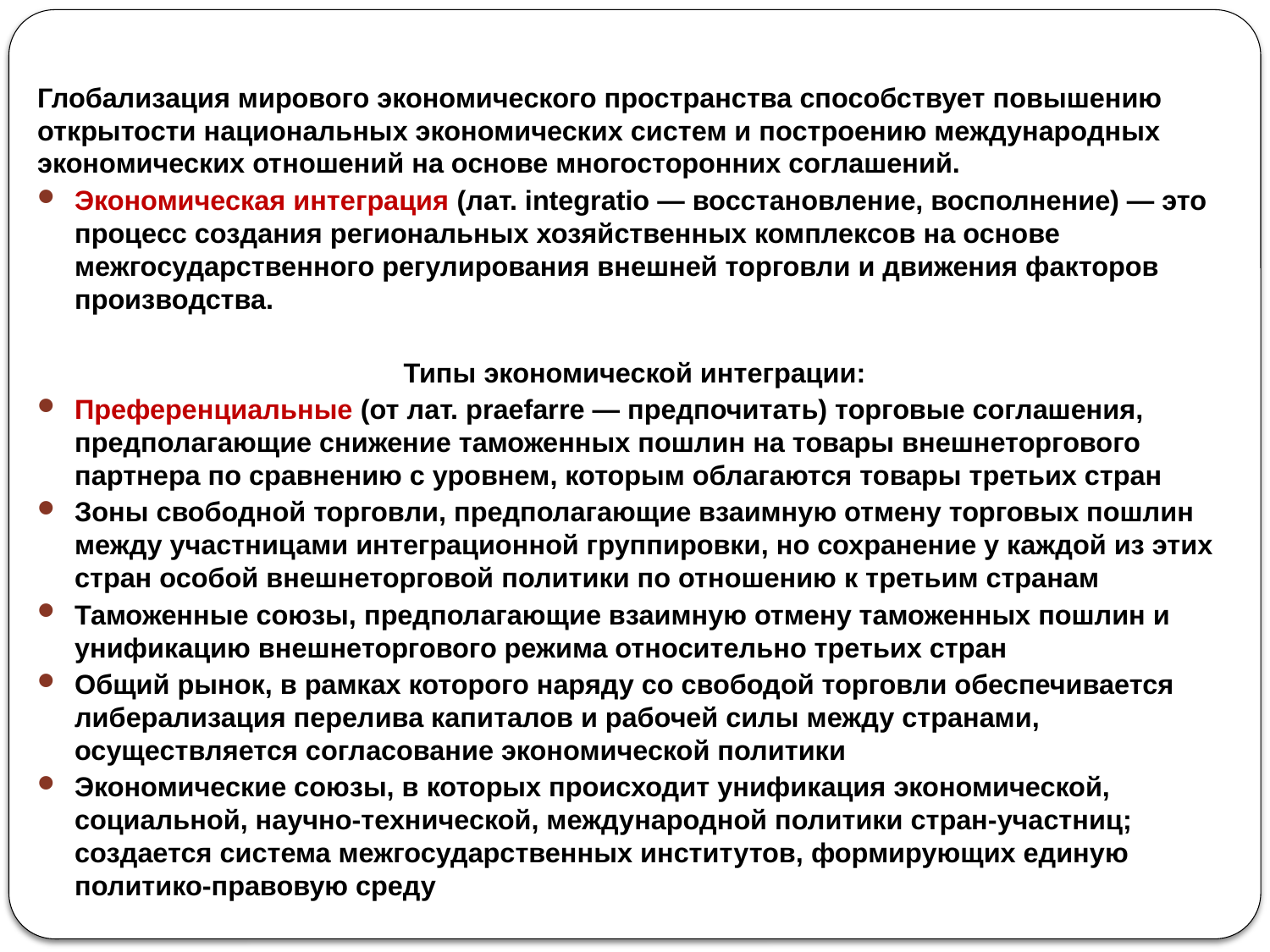

Глобализация мирового экономического пространства способствует повышению открытости национальных экономических систем и построению международных экономических отношений на основе многосторонних соглашений.
Экономическая интеграция (лат. integratio — восстановление, восполнение) — это процесс создания региональных хозяйственных комплексов на основе межгосударственного регулирования внешней торговли и движения факторов производства.

Типы экономической интеграции:
Преференциальные (от лат. praefarre — предпочитать) торговые соглашения, предполагающие снижение таможенных пошлин на товары внешнеторгового партнера по сравнению с уровнем, которым облагаются товары третьих стран
Зоны свободной торговли, предполагающие взаимную отмену торговых пошлин между участницами интеграционной группировки, но сохранение у каждой из этих стран особой внешнеторговой политики по отношению к третьим странам
Таможенные союзы, предполагающие взаимную отмену таможенных пошлин и унификацию внешнеторгового режима относительно третьих стран
Общий рынок, в рамках которого наряду со свободой торговли обеспечивается либерализация перелива капиталов и рабочей силы между странами, осуществляется согласование экономической политики
Экономические союзы, в которых происходит унификация экономической, социальной, научно-технической, международной политики стран-участниц; создается система межгосударственных институтов, формирующих единую политико-правовую среду